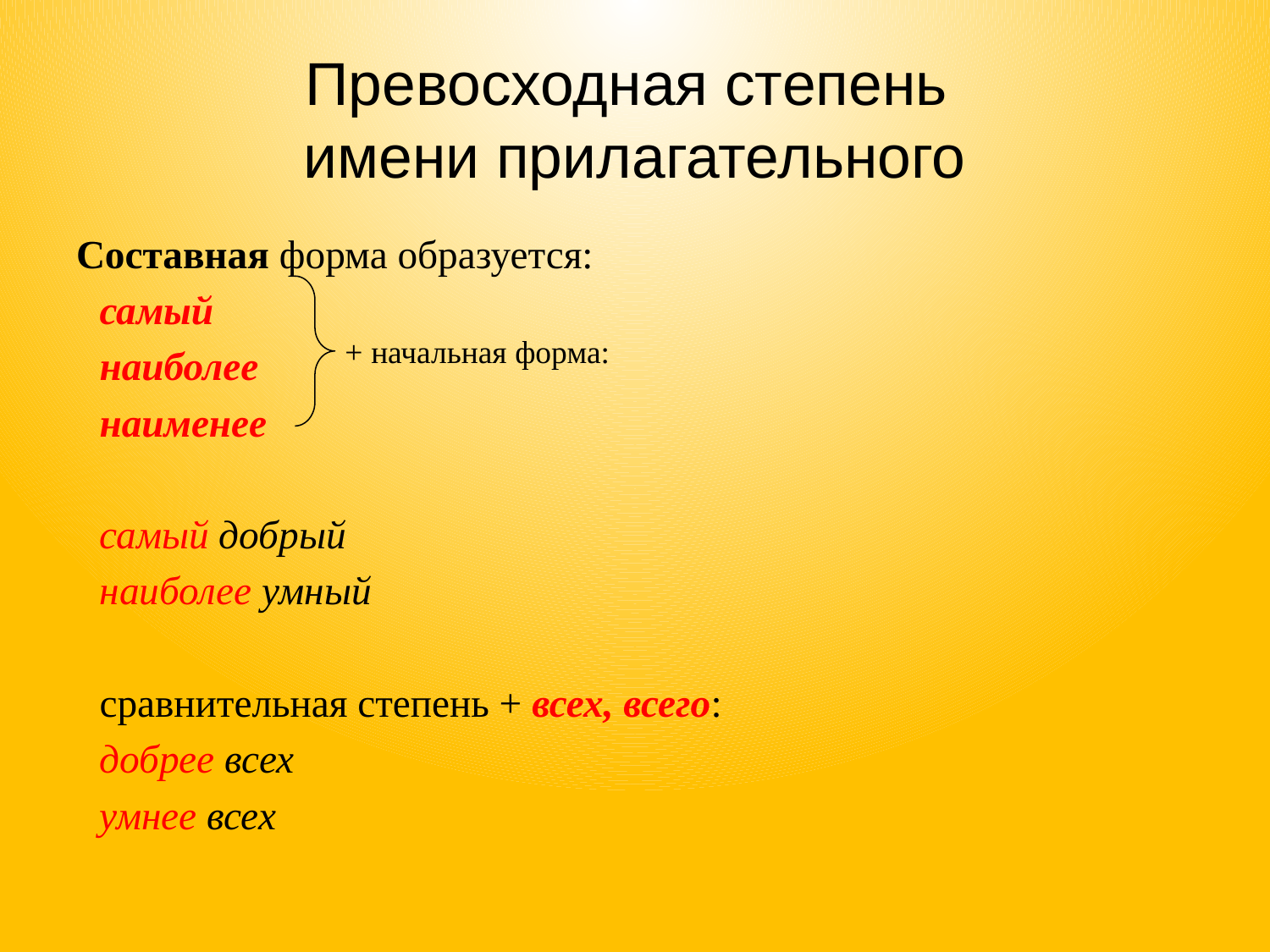

# Превосходная степень имени прилагательного
Составная форма образуется:
самый
наиболее
наименее

самый добрый
наиболее умный

сравнительная степень + всех, всего:
добрее всех
умнее всех

+ начальная форма: